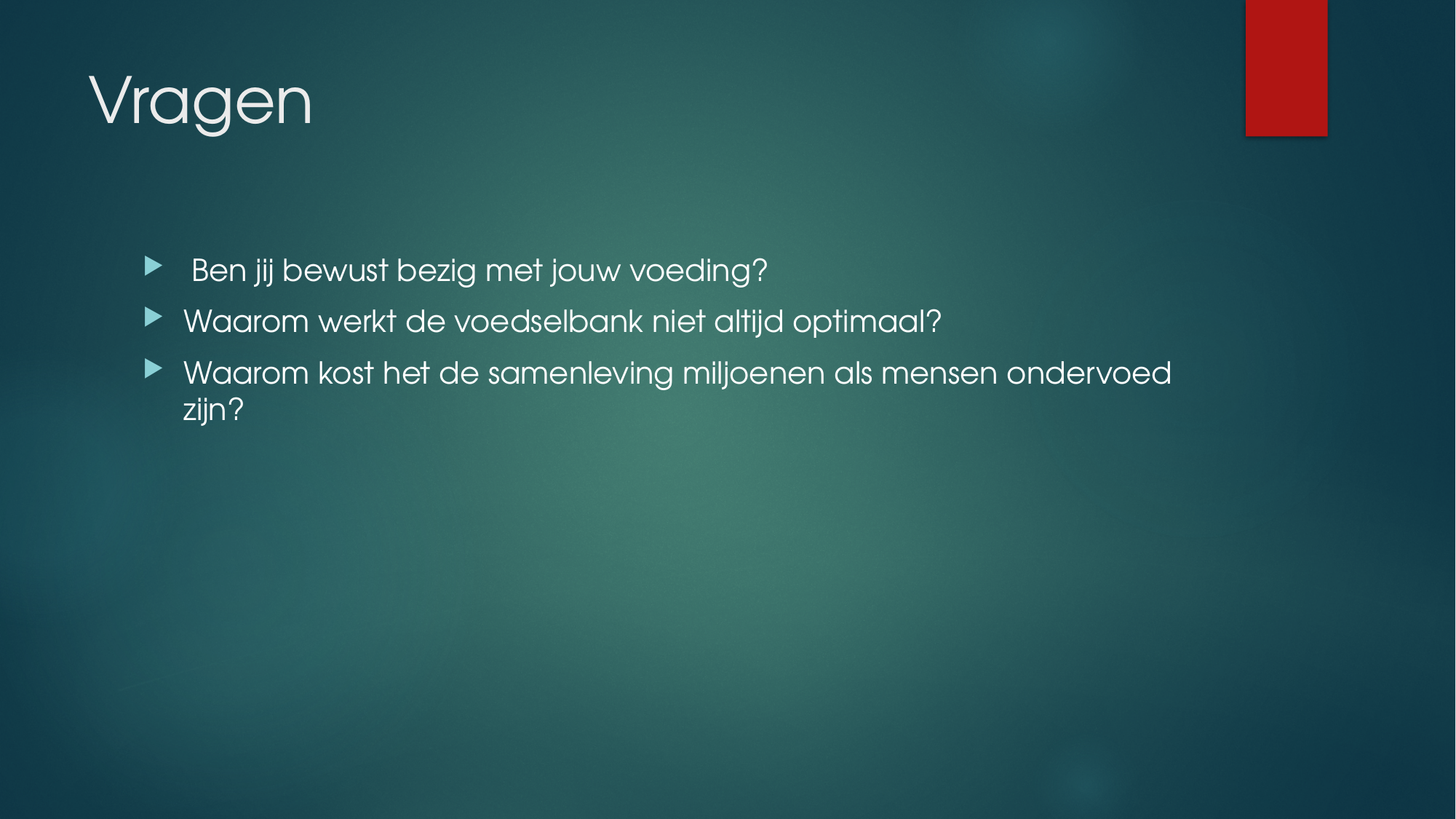

# Vragen
 Ben jij bewust bezig met jouw voeding?
Waarom werkt de voedselbank niet altijd optimaal?
Waarom kost het de samenleving miljoenen als mensen ondervoed zijn?